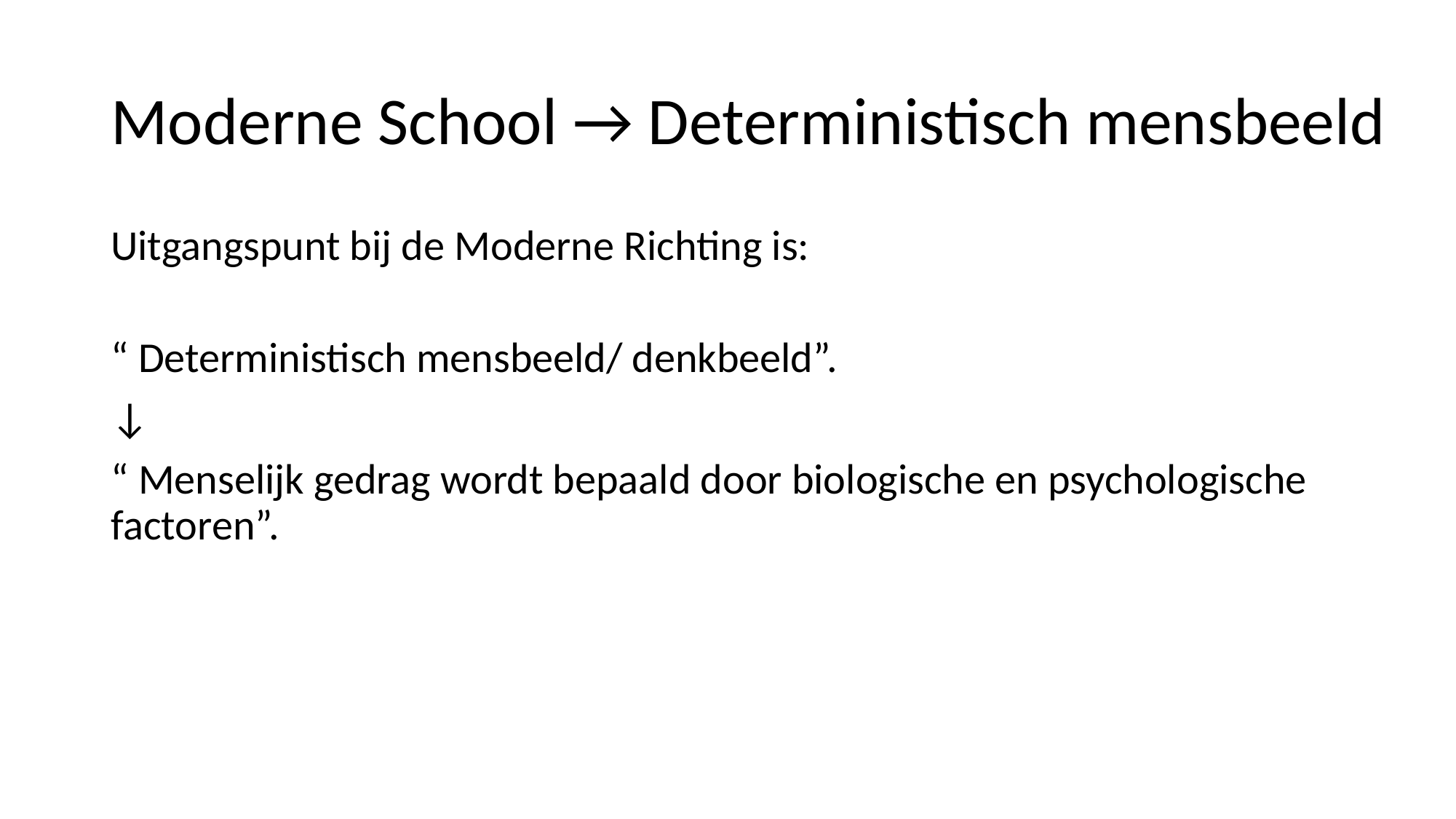

# Moderne School → Deterministisch mensbeeld
Uitgangspunt bij de Moderne Richting is:
“ Deterministisch mensbeeld/ denkbeeld”.
↓
“ Menselijk gedrag wordt bepaald door biologische en psychologische factoren”.